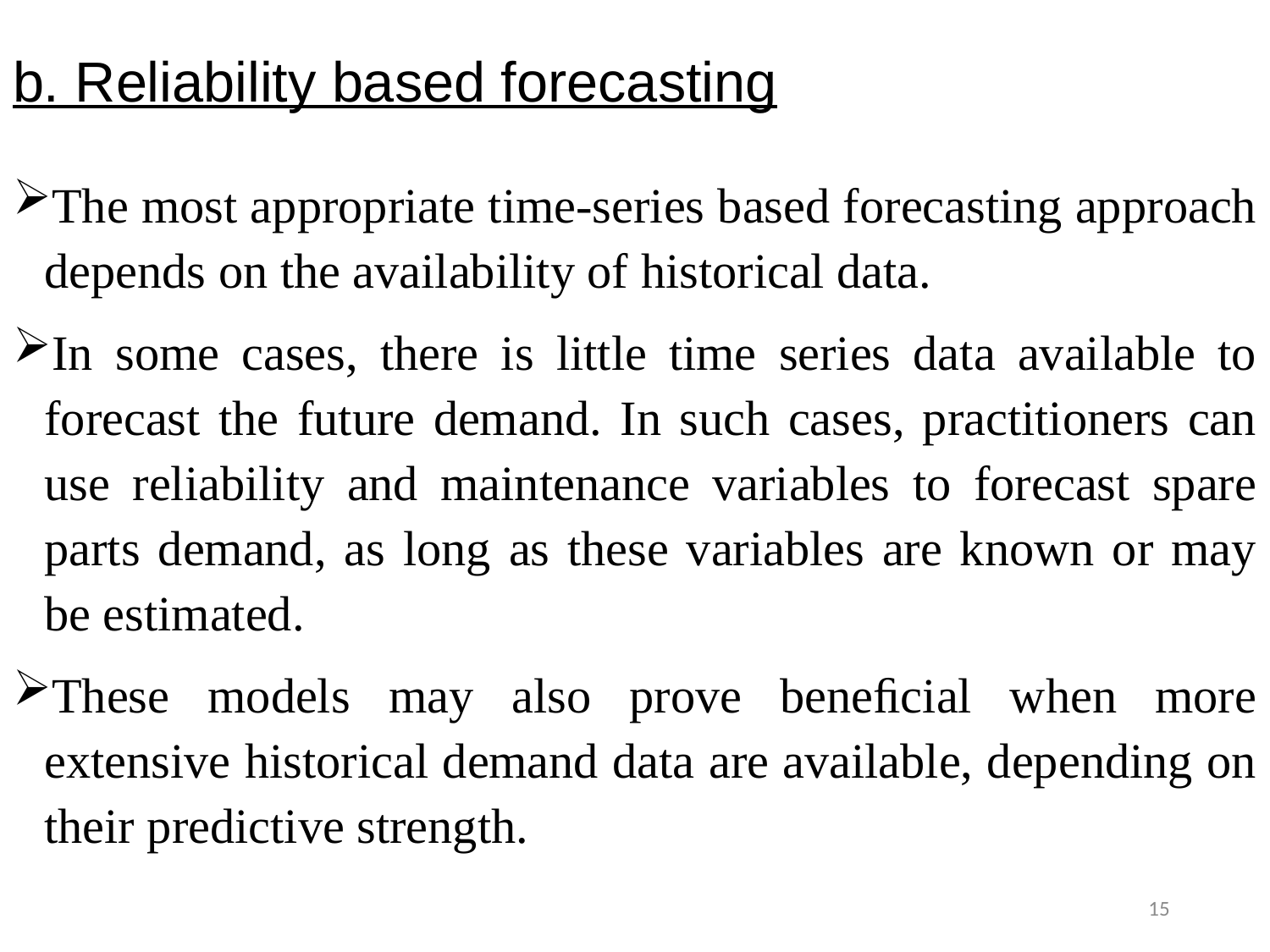

# b. Reliability based forecasting
The most appropriate time-series based forecasting approach depends on the availability of historical data.
In some cases, there is little time series data available to forecast the future demand. In such cases, practitioners can use reliability and maintenance variables to forecast spare parts demand, as long as these variables are known or may be estimated.
These models may also prove beneﬁcial when more extensive historical demand data are available, depending on their predictive strength.
15